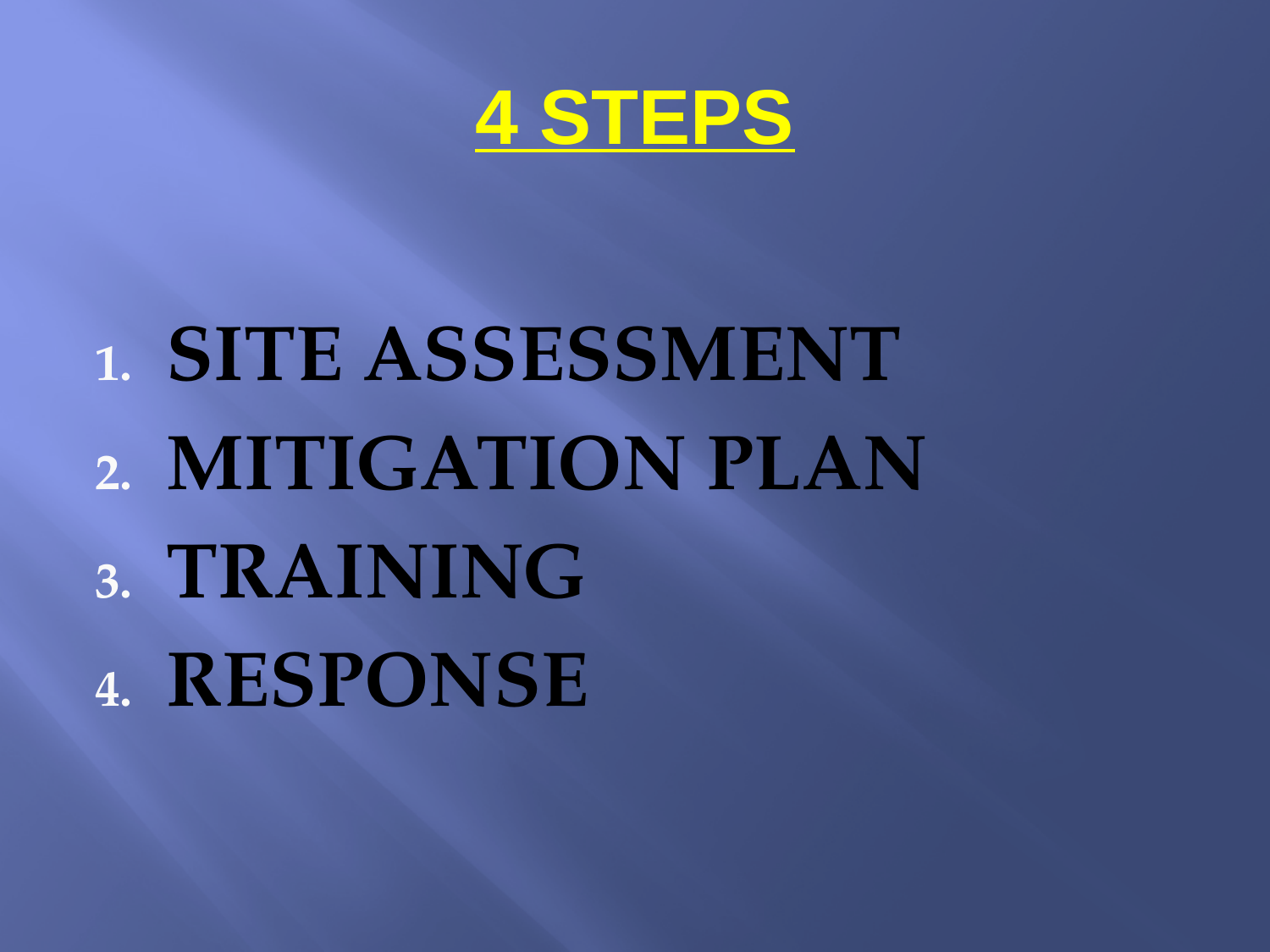

# 4 STEPS

SITE ASSESSMENT
MITIGATION PLAN
TRAINING
RESPONSE